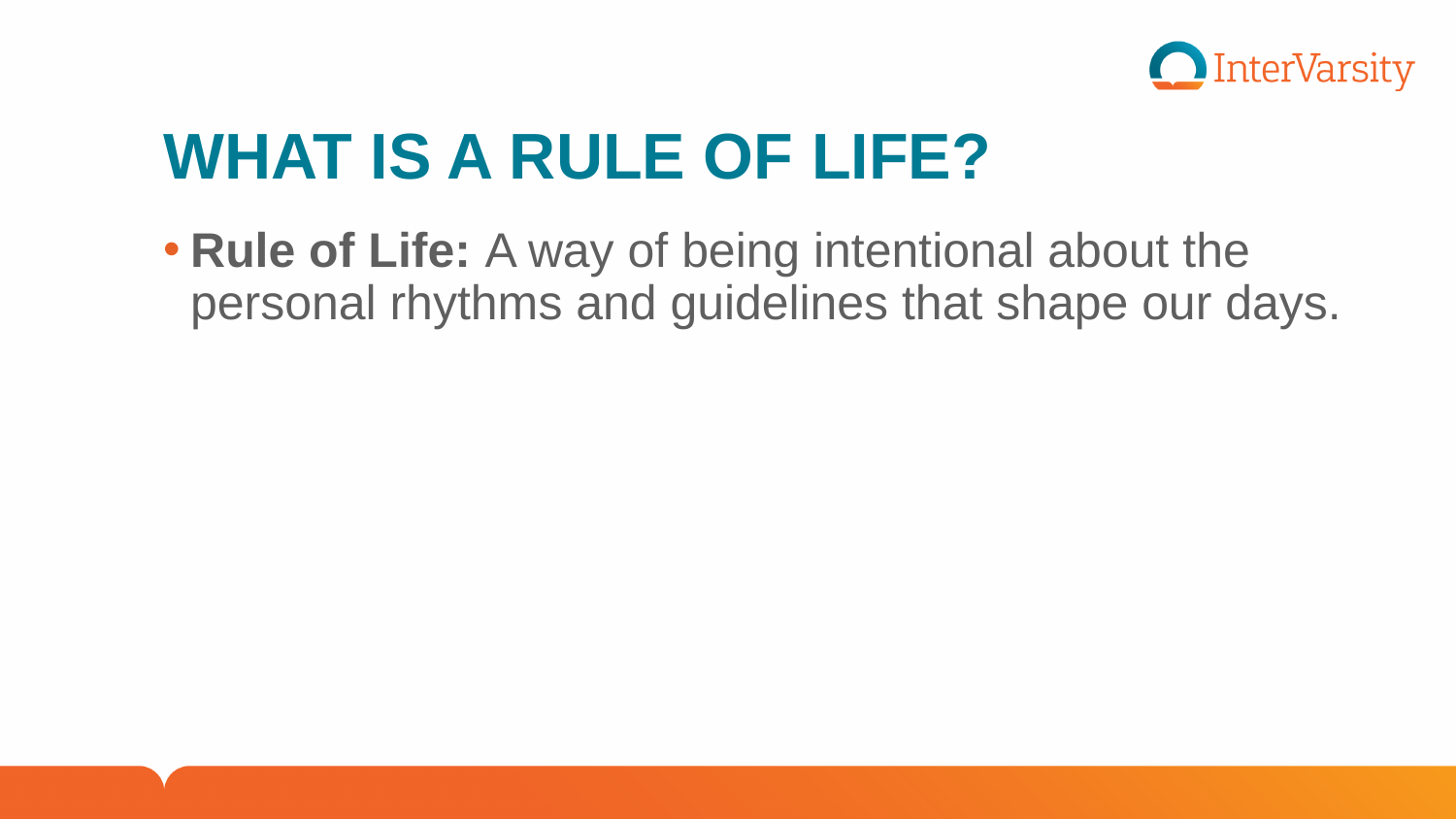

# WHAT IS A RULE OF LIFE?
Rule of Life: A way of being intentional about the personal rhythms and guidelines that shape our days.